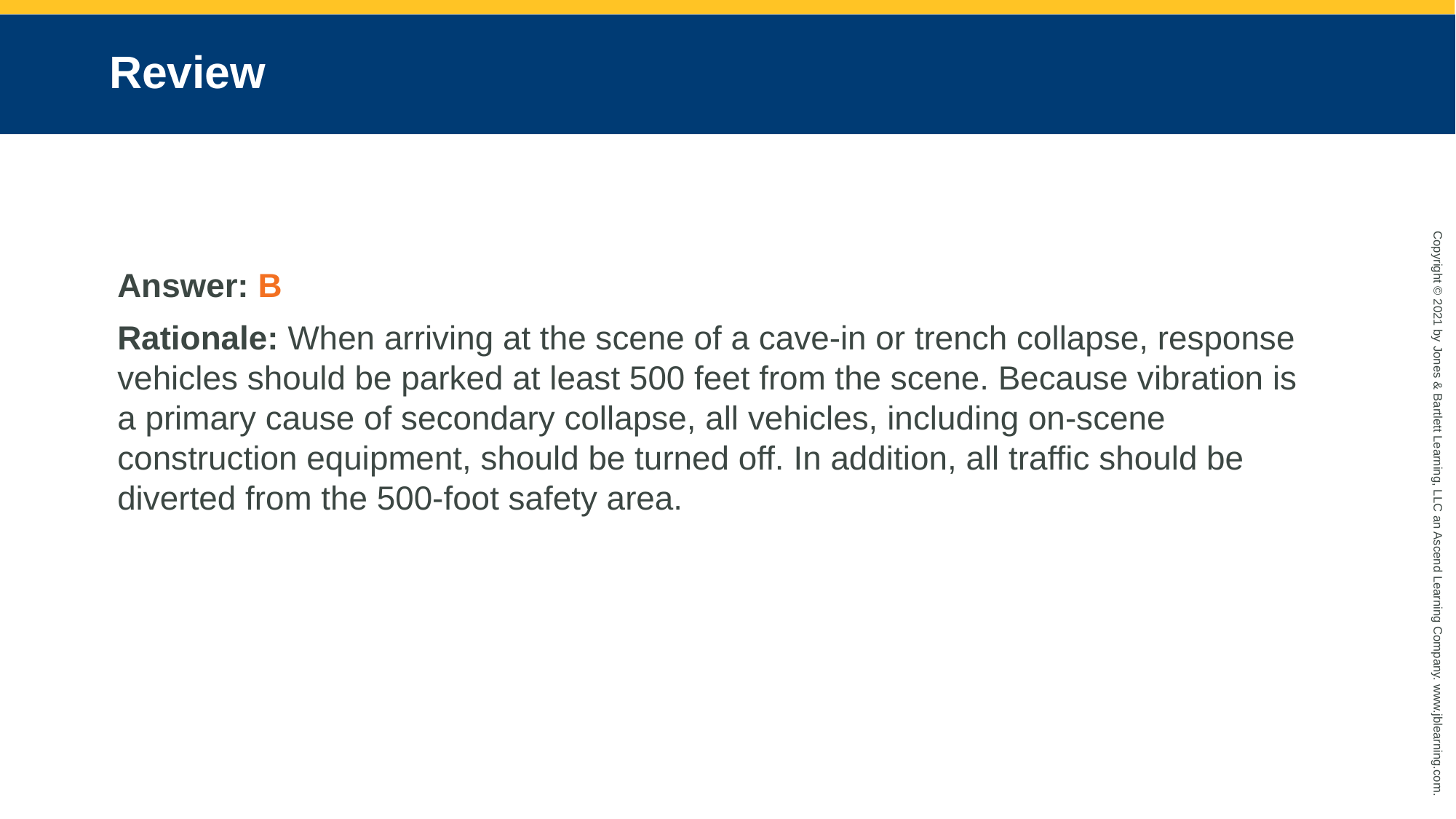

# Review
Answer: B
Rationale: When arriving at the scene of a cave-in or trench collapse, response vehicles should be parked at least 500 feet from the scene. Because vibration is a primary cause of secondary collapse, all vehicles, including on-scene construction equipment, should be turned off. In addition, all traffic should be diverted from the 500-foot safety area.